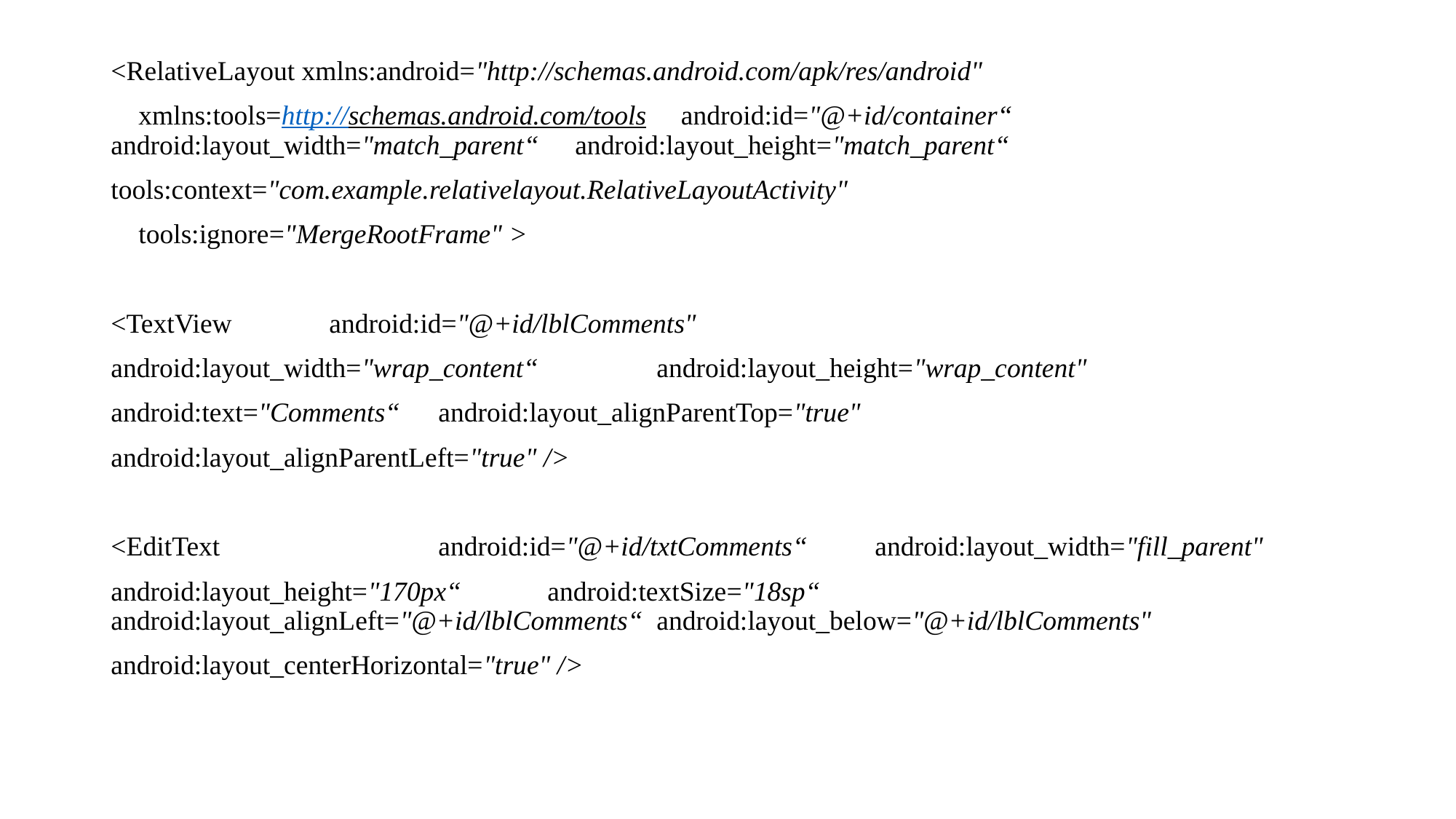

<RelativeLayout xmlns:android="http://schemas.android.com/apk/res/android"
    xmlns:tools=http://schemas.android.com/tools     android:id="@+id/container“             	android:layout_width="match_parent“	    android:layout_height="match_parent“
tools:context="com.example.relativelayout.RelativeLayoutActivity"
    tools:ignore="MergeRootFrame" >

<TextView	android:id="@+id/lblComments"
android:layout_width="wrap_content“		android:layout_height="wrap_content"
android:text="Comments“	android:layout_alignParentTop="true"
android:layout_alignParentLeft="true" />

<EditText		android:id="@+id/txtComments“	android:layout_width="fill_parent"
android:layout_height="170px“	android:textSize="18sp“ android:layout_alignLeft="@+id/lblComments“ 	android:layout_below="@+id/lblComments"
android:layout_centerHorizontal="true" />